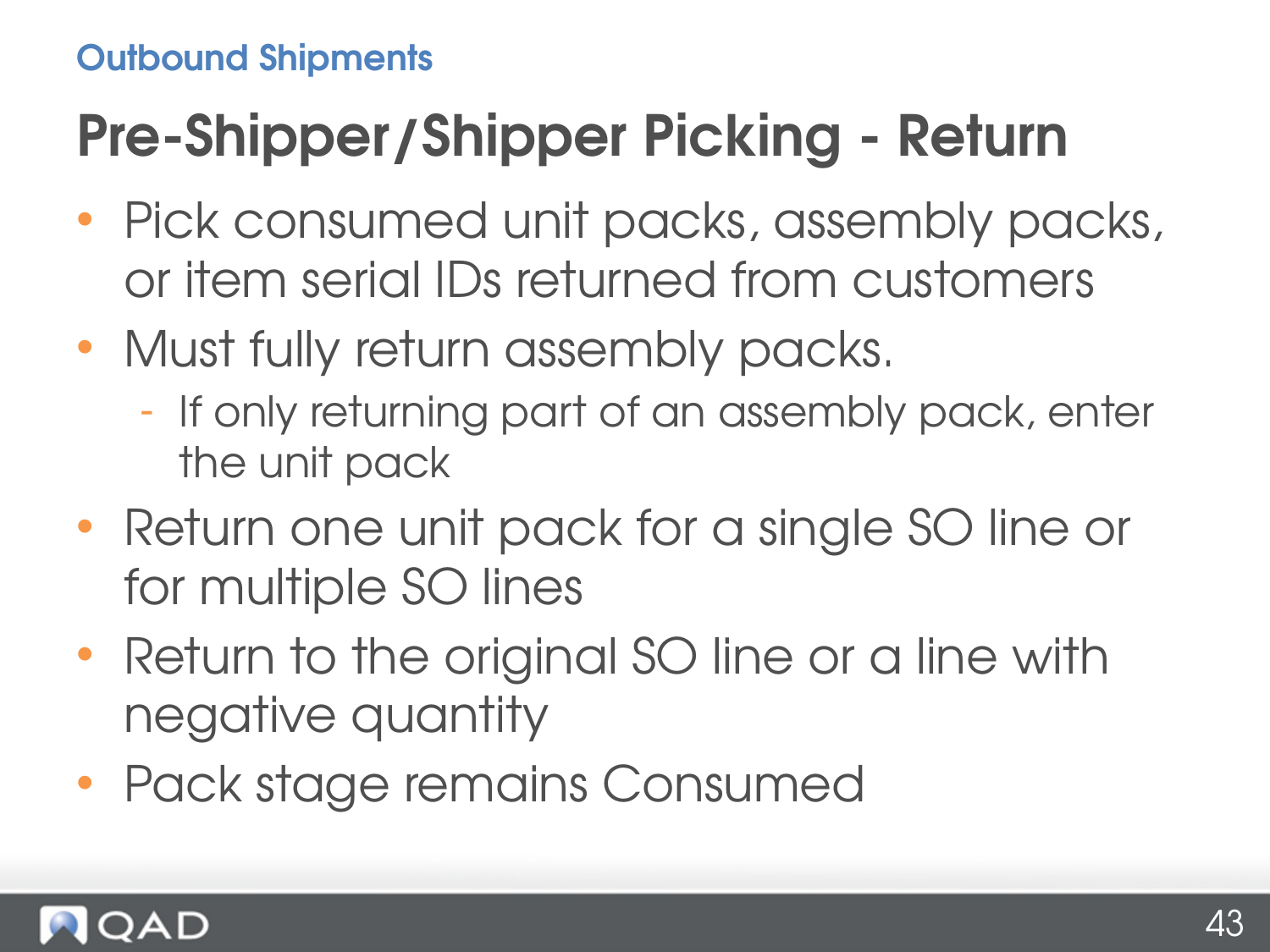

Outbound Shipments
# Pre-Shipper/Shipper Picking - Return
Pick consumed unit packs, assembly packs, or item serial IDs returned from customers
Must fully return assembly packs.
If only returning part of an assembly pack, enter the unit pack
Return one unit pack for a single SO line or for multiple SO lines
Return to the original SO line or a line with negative quantity
Pack stage remains Consumed
43